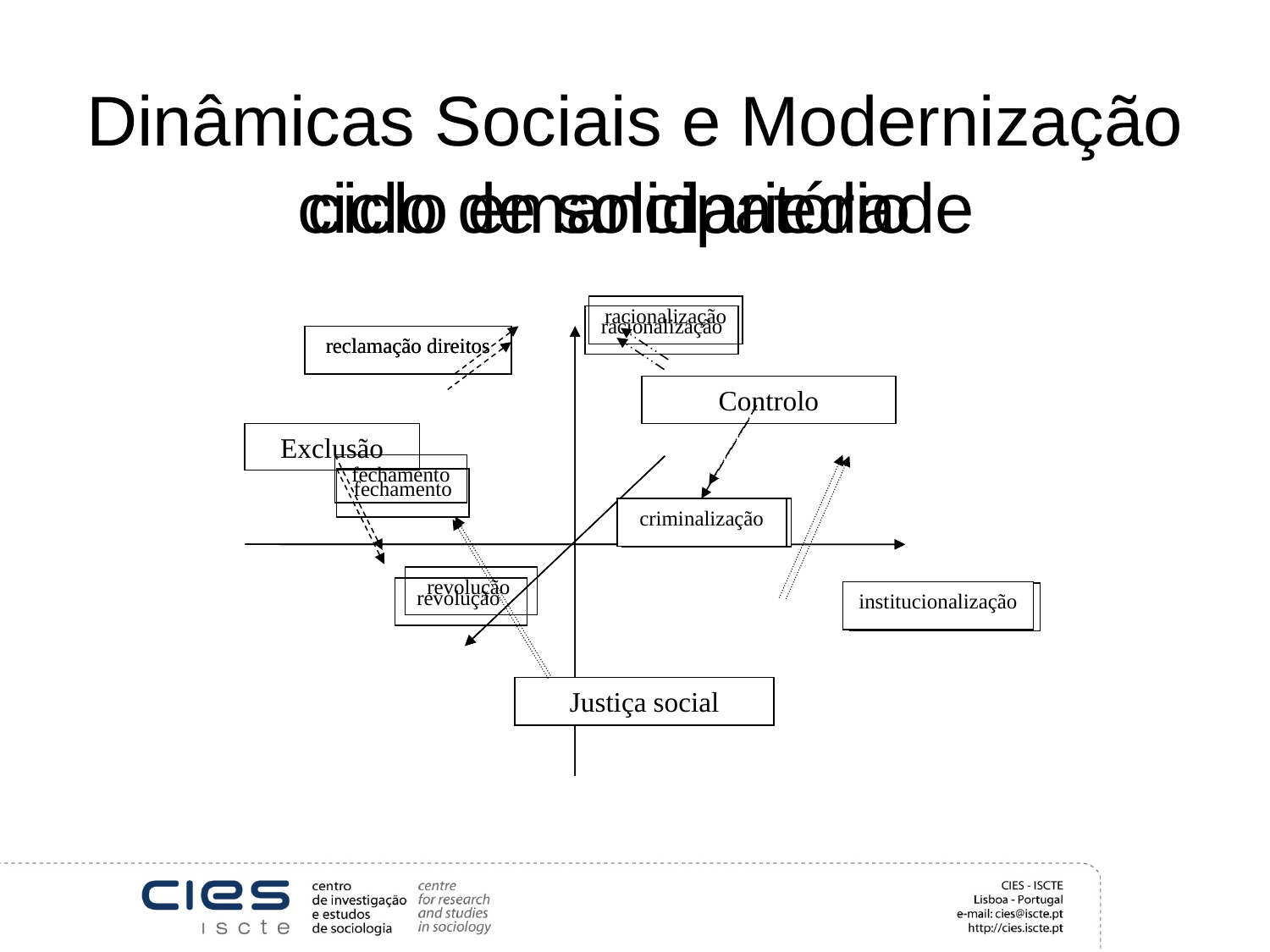

# Dinâmicas Sociais e Modernização
ciclo de solidariedade
ciclo emancipatório
racionalização

institucionalização

fechamento
racionalização

criminalização
reclamação direitos

fechamento
reclamação direitos
criminalização
revolução

Controlo
Exclusão
Justiça social

revolução
institucionalização